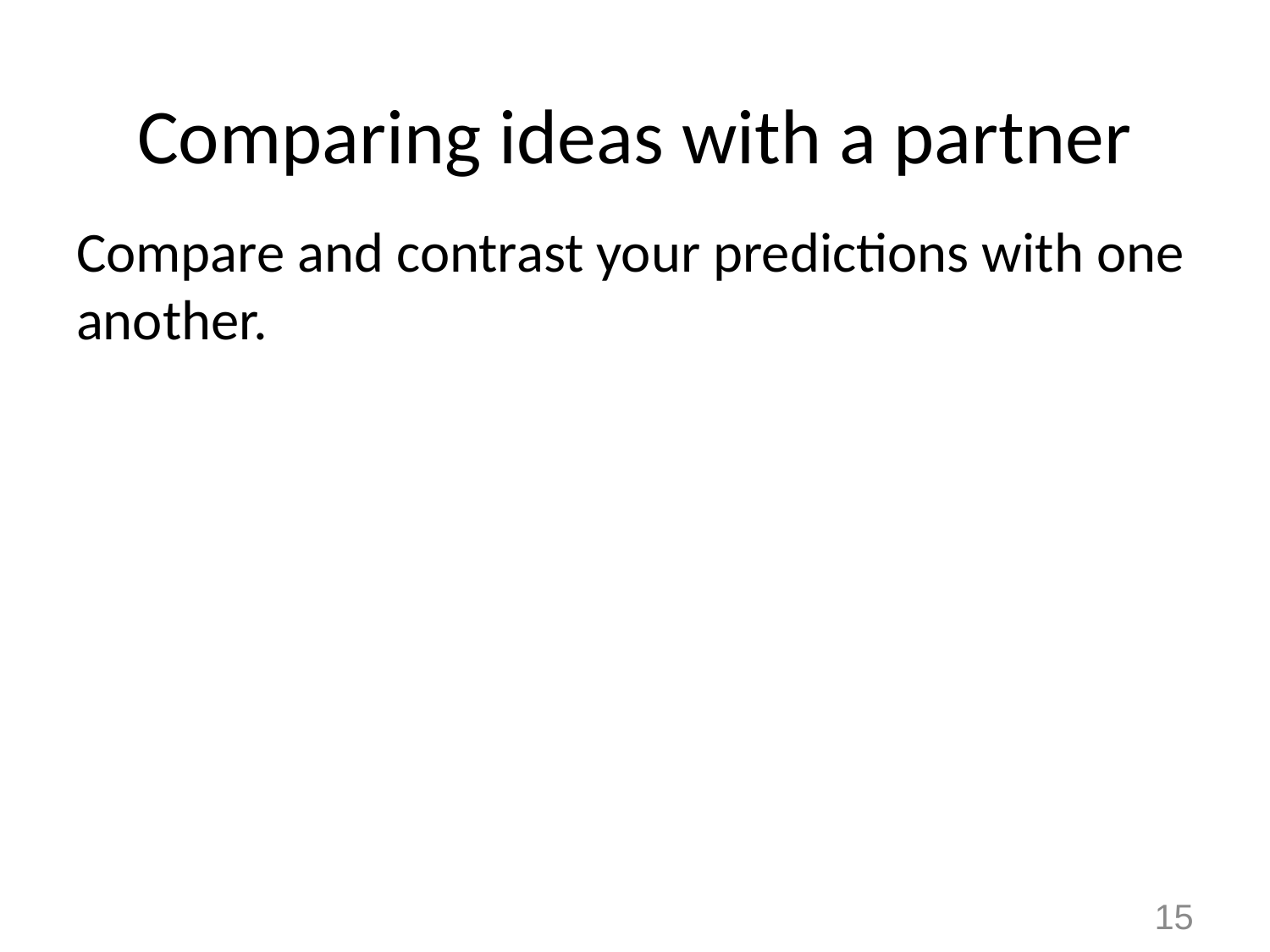

# Comparing ideas with a partner
Compare and contrast your predictions with one another.

15